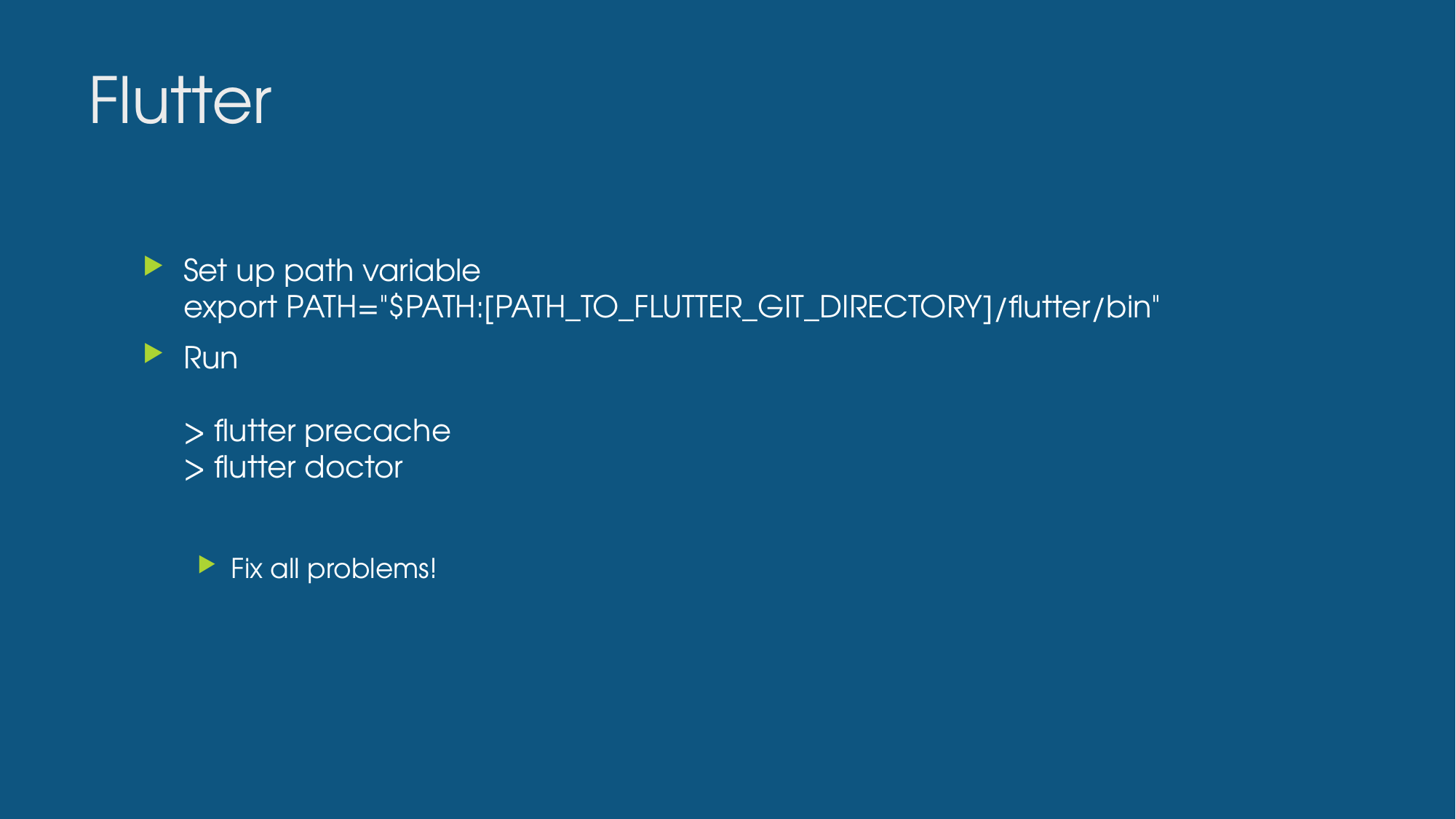

5
# Flutter
Set up path variable
export PATH="$PATH:[PATH_TO_FLUTTER_GIT_DIRECTORY]/flutter/bin"
Run
> flutter precache
> flutter doctor

Fix all problems!